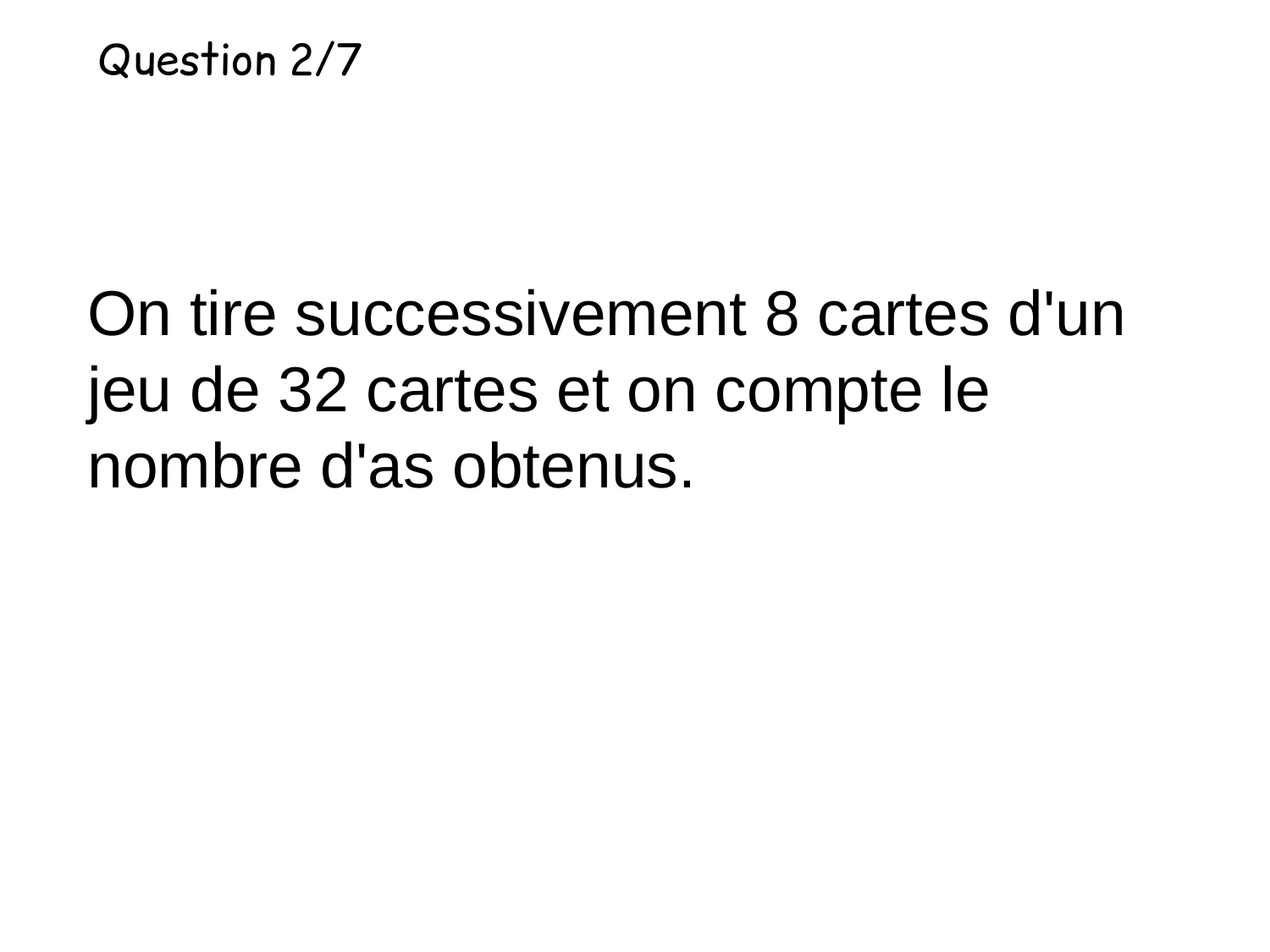

Question 2/7
On tire successivement 8 cartes d'un jeu de 32 cartes et on compte le nombre d'as obtenus.